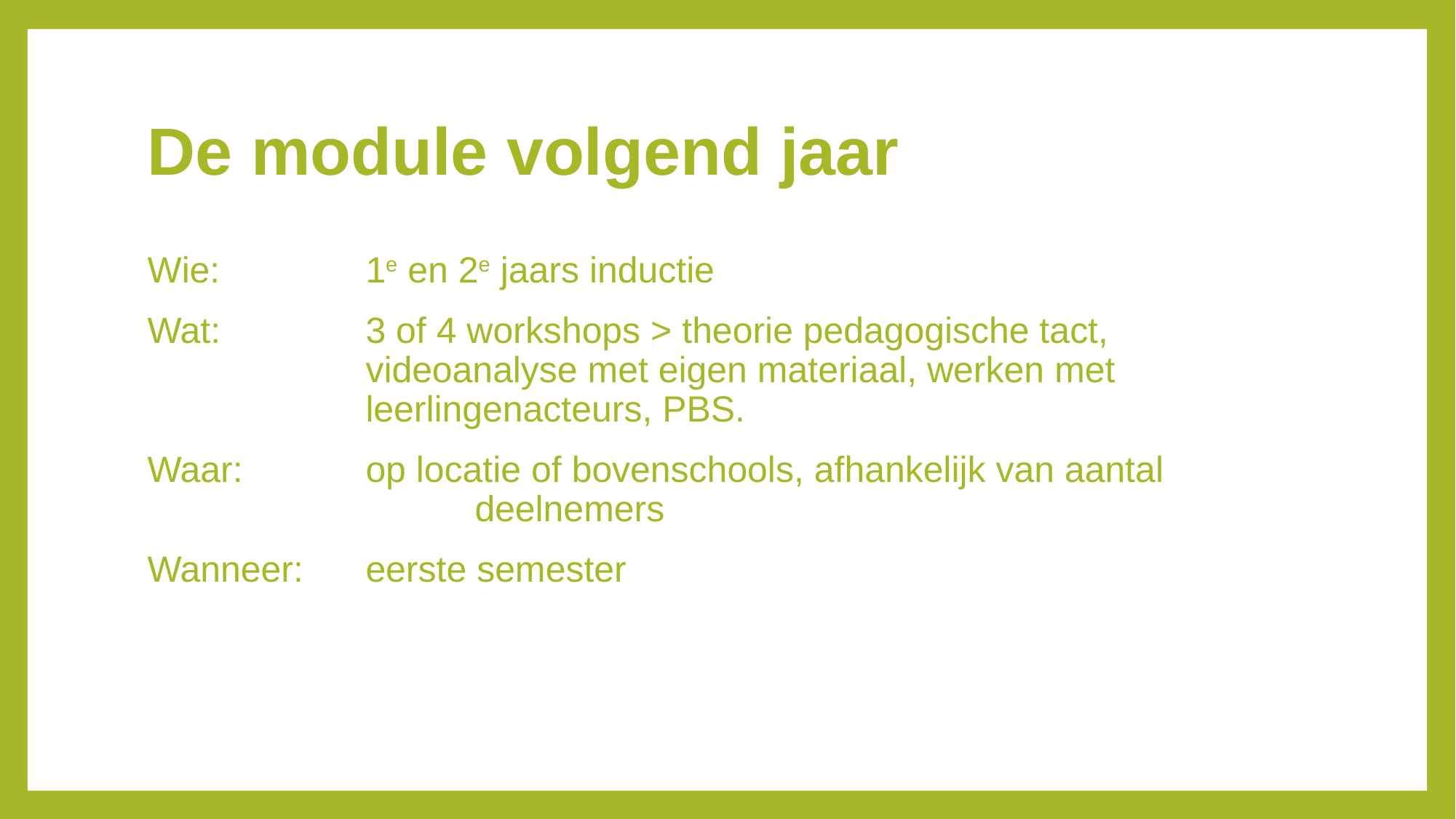

# De module volgend jaar
Wie:		1e en 2e jaars inductie
Wat: 		3 of 4 workshops > theorie pedagogische tact, 				videoanalyse met eigen materiaal, werken met 				leerlingenacteurs, PBS.
Waar:		op locatie of bovenschools, afhankelijk van aantal 				deelnemers
Wanneer: 	eerste semester